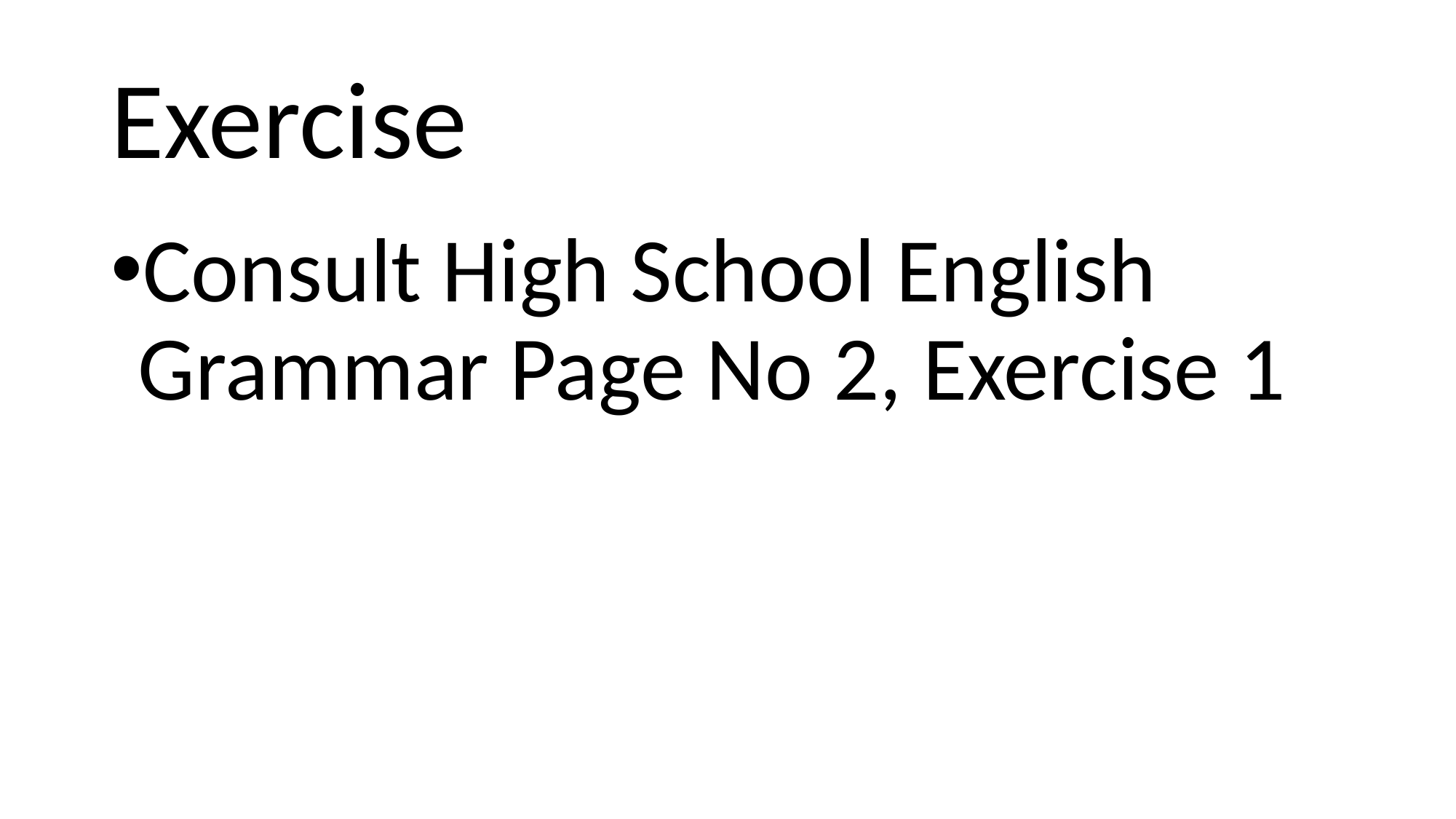

# Exercise
Consult High School English Grammar Page No 2, Exercise 1